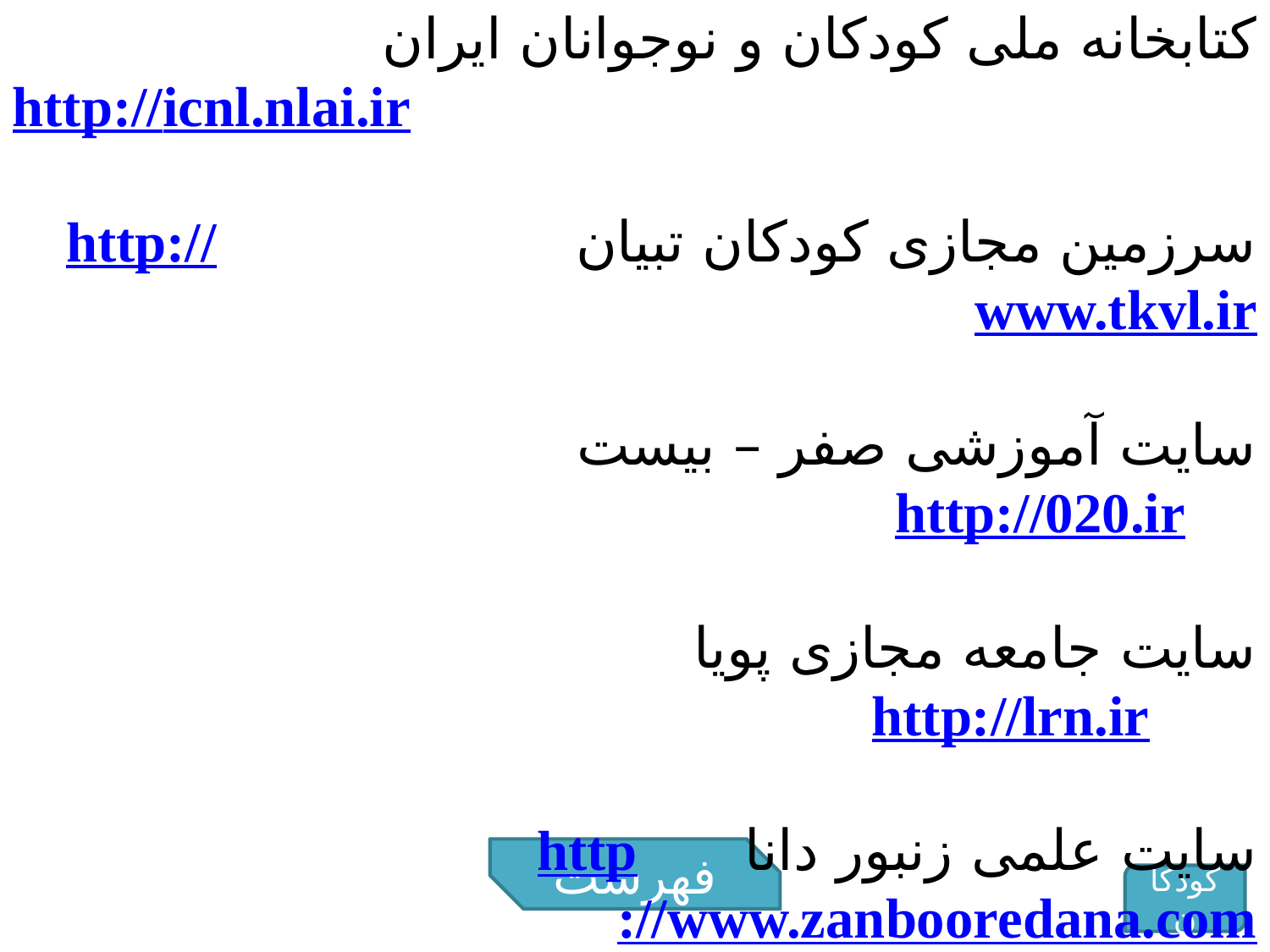

کتابخانه ملی کودکان و نوجوانان ایران
http://icnl.nlai.ir

سرزمین مجازی کودکان تبیان                    http://www.tkvl.ir

سایت آموزشی صفر – بیست                                    http://020.ir

سایت جامعه مجازی پویا                                            http://lrn.ir

سایت علمی زنبور دانا      http://www.zanbooredana.com

جزیره دانش                      http://www.jazirehdanesh.com
فهرست
کودکان